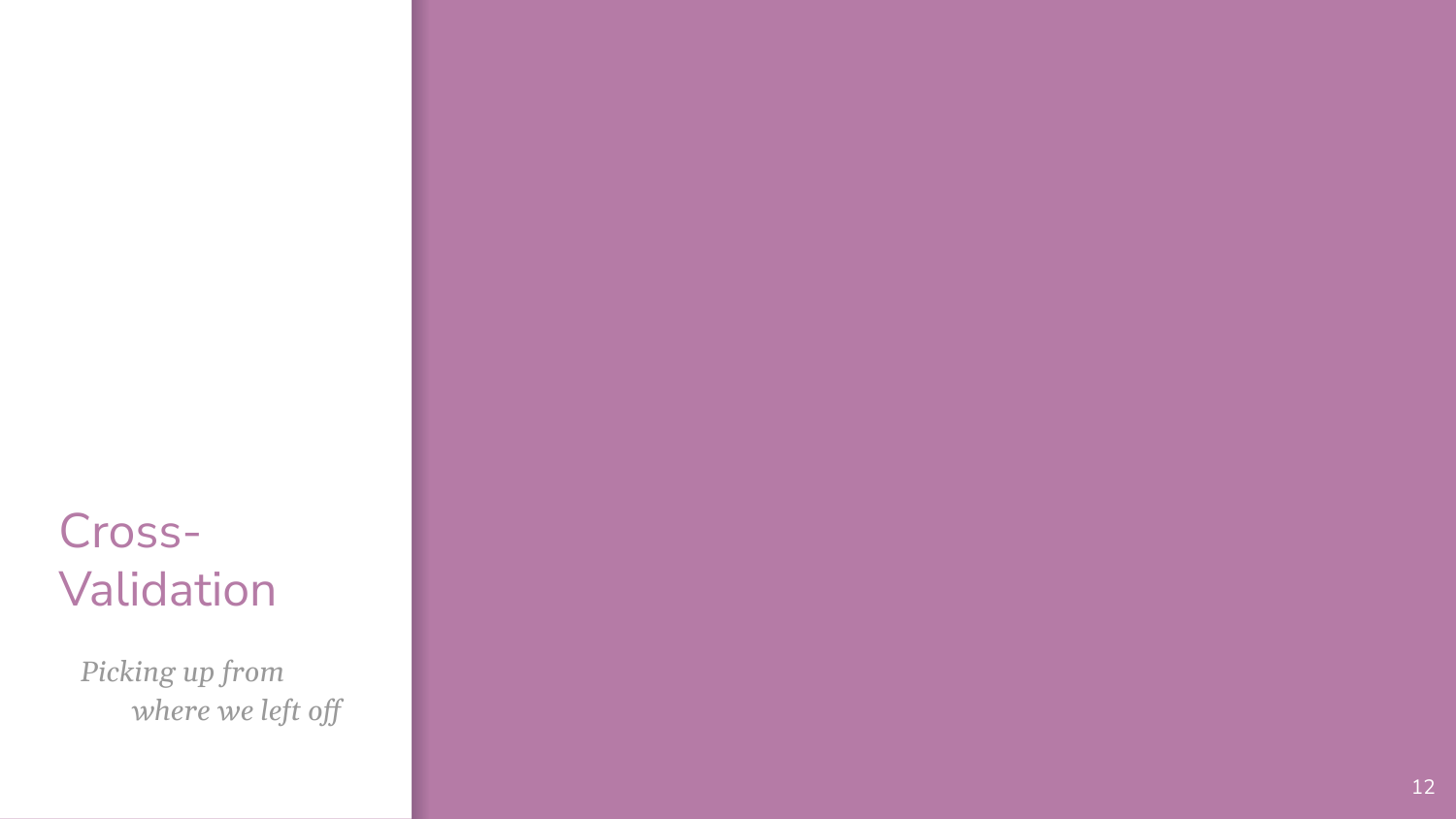

# Cross-Validation
Picking up from where we left off
12